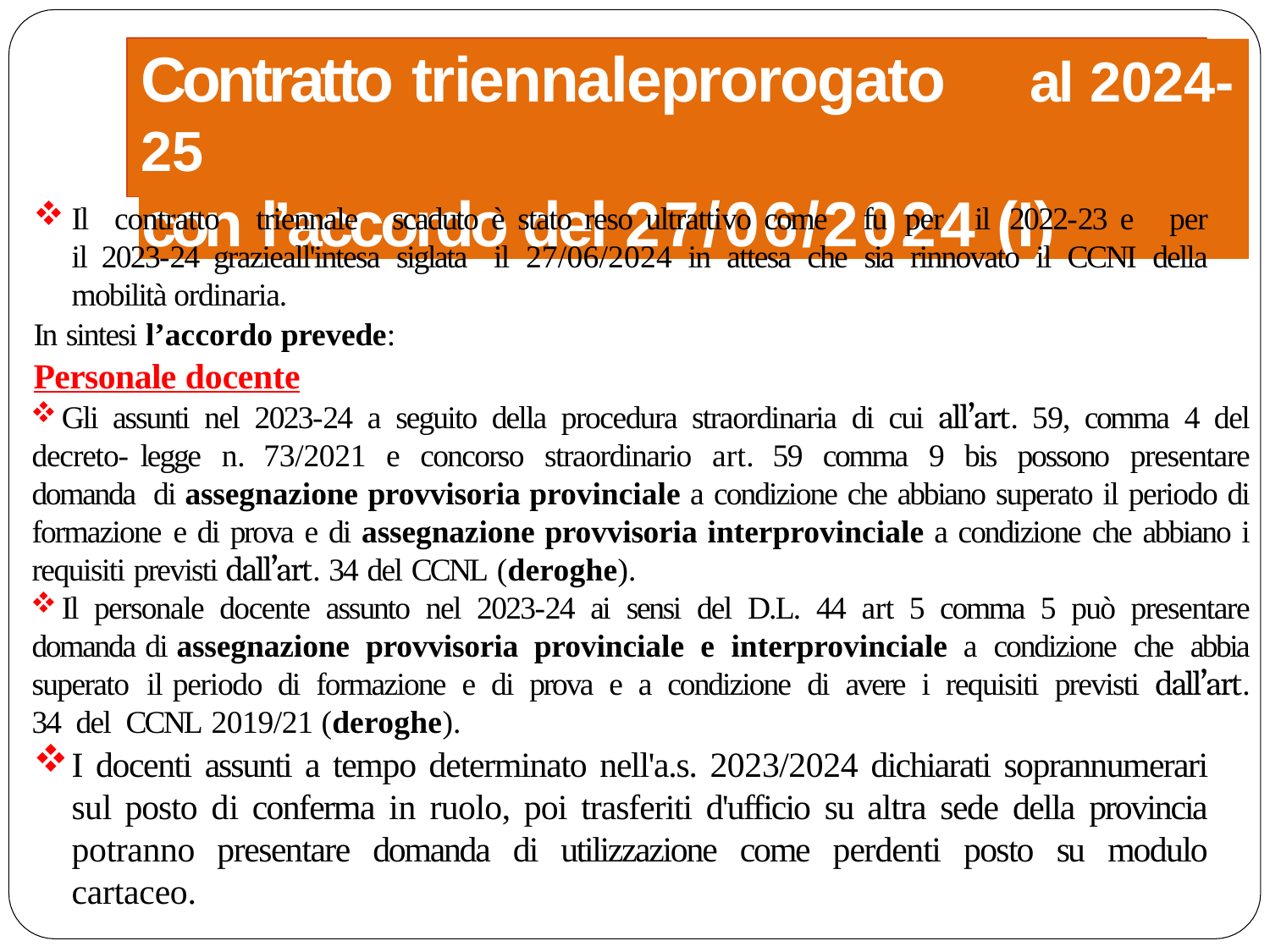

Contratto triennaleprorogato	al 2024-25
con l’accordo del 27/06/2024 (I)
Il contratto triennale scaduto è stato reso ultrattivo come fu per il 2022-23 e per il 2023-24 grazieall'intesa siglata il 27/06/2024 in attesa che sia rinnovato il CCNI della mobilità ordinaria.
In sintesi l’accordo prevede:
Personale docente
	Gli assunti nel 2023-24 a seguito della procedura straordinaria di cui all’art. 59, comma 4 del decreto- legge n. 73/2021 e concorso straordinario art. 59 comma 9 bis possono presentare domanda di assegnazione provvisoria provinciale a condizione che abbiano superato il periodo di formazione e di prova e di assegnazione provvisoria interprovinciale a condizione che abbiano i requisiti previsti dall’art. 34 del CCNL (deroghe).
	Il personale docente assunto nel 2023-24 ai sensi del D.L. 44 art 5 comma 5 può presentare domanda di assegnazione provvisoria provinciale e interprovinciale a condizione che abbia superato il periodo di formazione e di prova e a condizione di avere i requisiti previsti dall’art. 34 del CCNL 2019/21 (deroghe).
I docenti assunti a tempo determinato nell'a.s. 2023/2024 dichiarati soprannumerari sul posto di conferma in ruolo, poi trasferiti d'ufficio su altra sede della provincia potranno presentare domanda di utilizzazione come perdenti posto su modulo cartaceo.